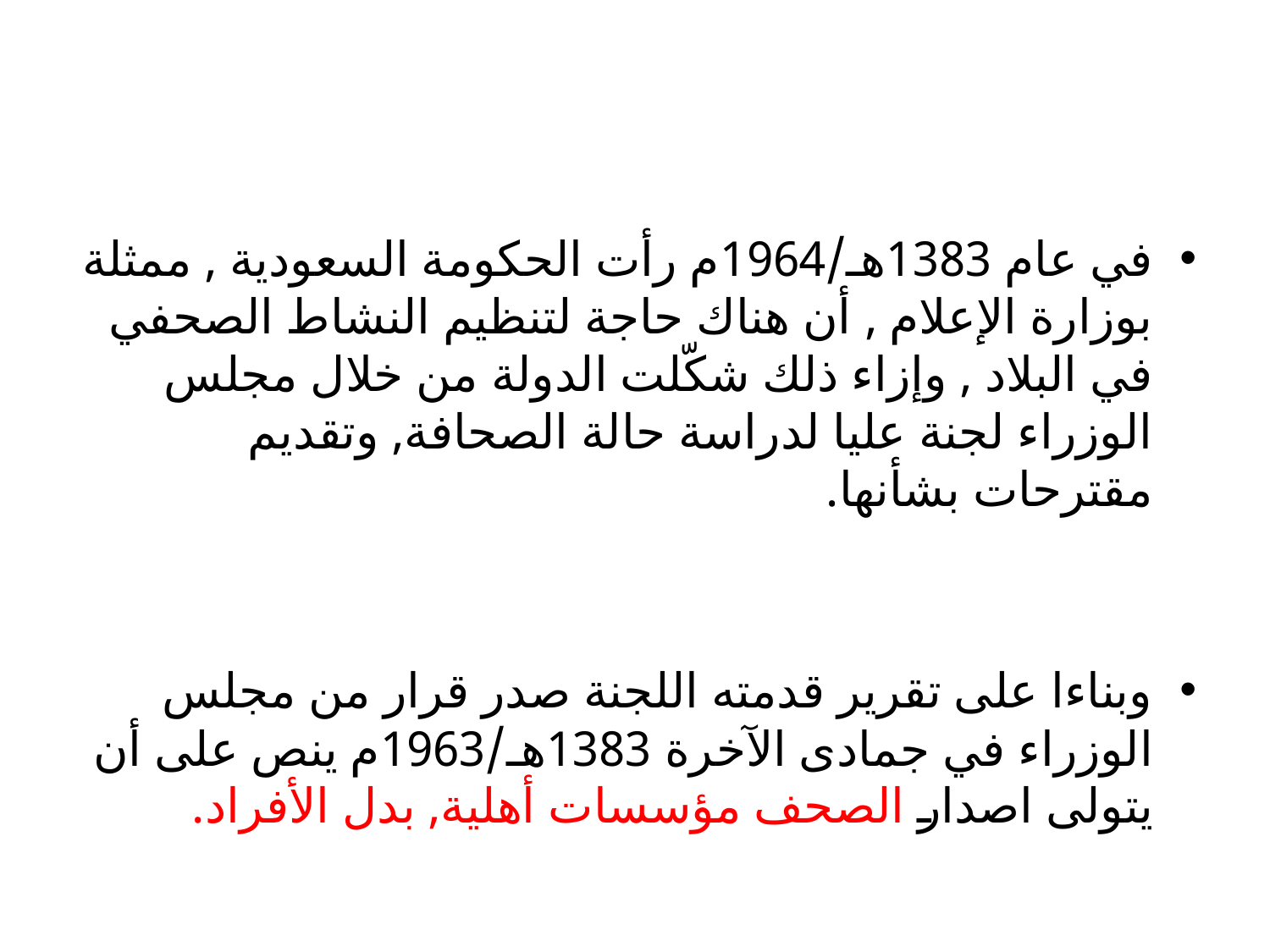

#
في عام 1383هـ/1964م رأت الحكومة السعودية , ممثلة بوزارة الإعلام , أن هناك حاجة لتنظيم النشاط الصحفي في البلاد , وإزاء ذلك شكّلت الدولة من خلال مجلس الوزراء لجنة عليا لدراسة حالة الصحافة, وتقديم مقترحات بشأنها.

وبناءا على تقرير قدمته اللجنة صدر قرار من مجلس الوزراء في جمادى الآخرة 1383هـ/1963م ينص على أن يتولى اصدار الصحف مؤسسات أهلية, بدل الأفراد.